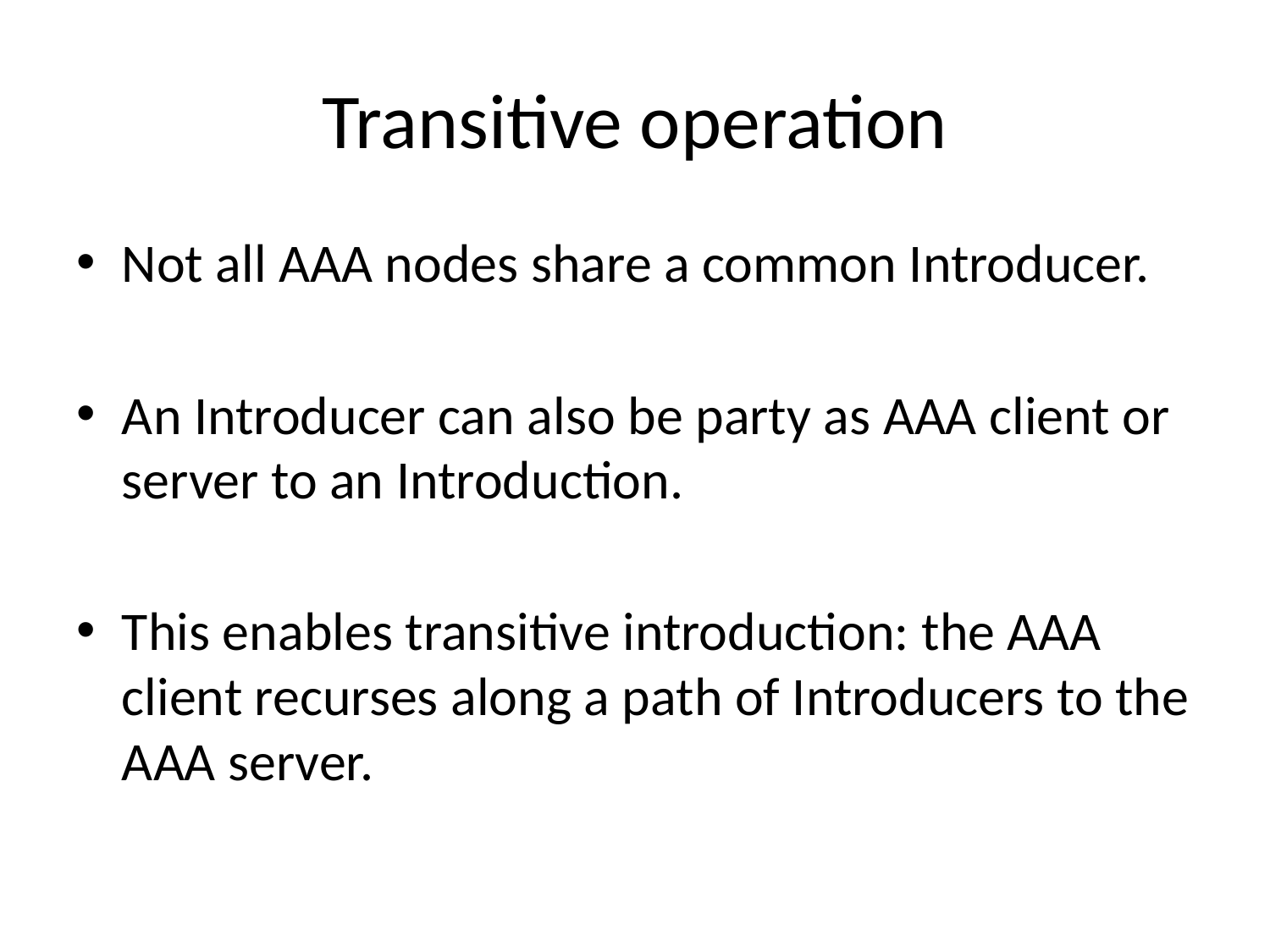

# Transitive operation
Not all AAA nodes share a common Introducer.

An Introducer can also be party as AAA client or server to an Introduction.

This enables transitive introduction: the AAA client recurses along a path of Introducers to the AAA server.